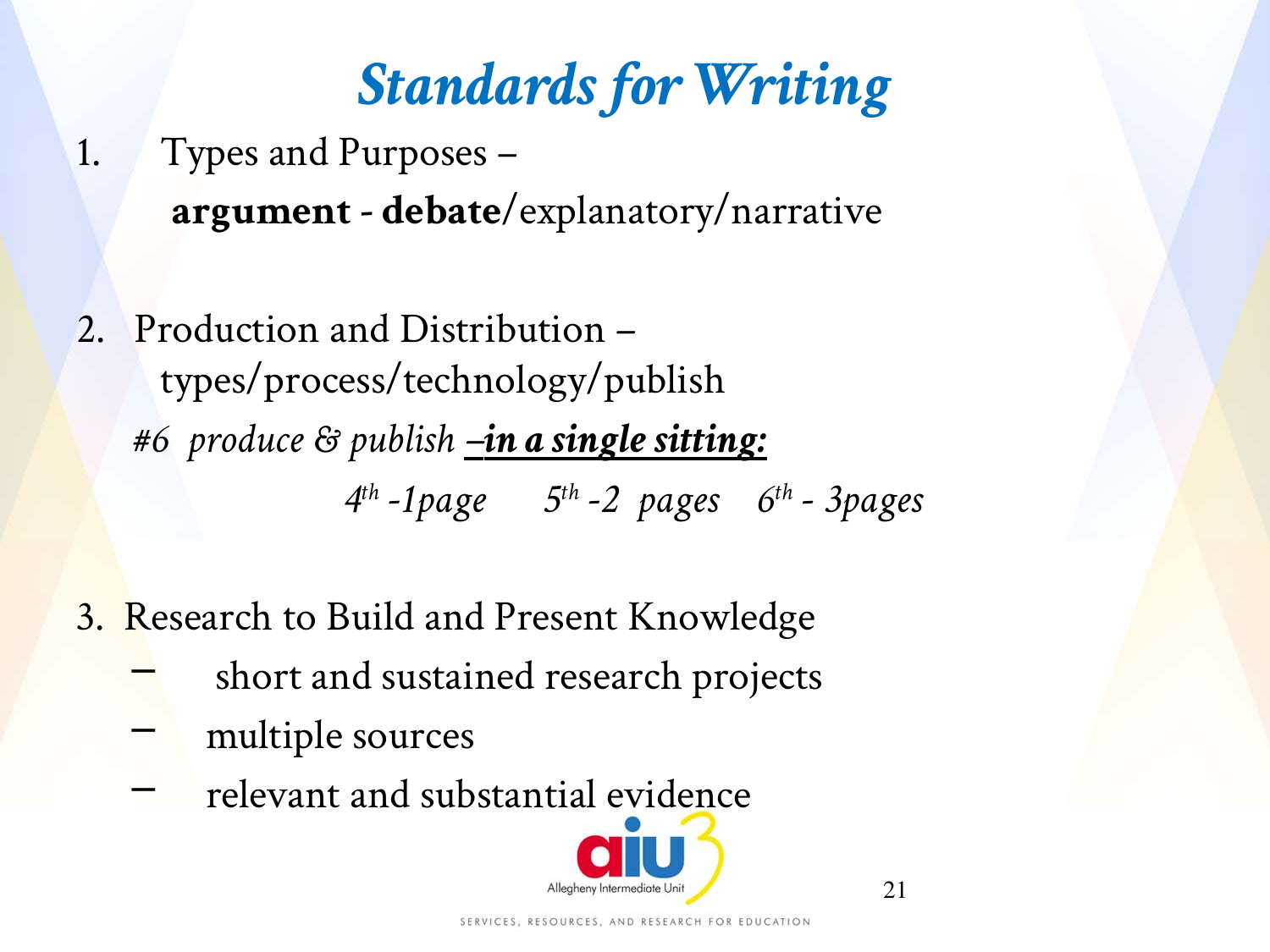

Standards for Writing
Types and Purposes –
           argument - debate/explanatory/narrative

2.   Production and Distribution – types/process/technology/publish
      #6  produce & publish –in a single sitting:
                            4th -1page      5th -2  pages    6th - 3pages

3.  Research to Build and Present Knowledge
 short and sustained research projects
multiple sources
relevant and substantial evidence
21